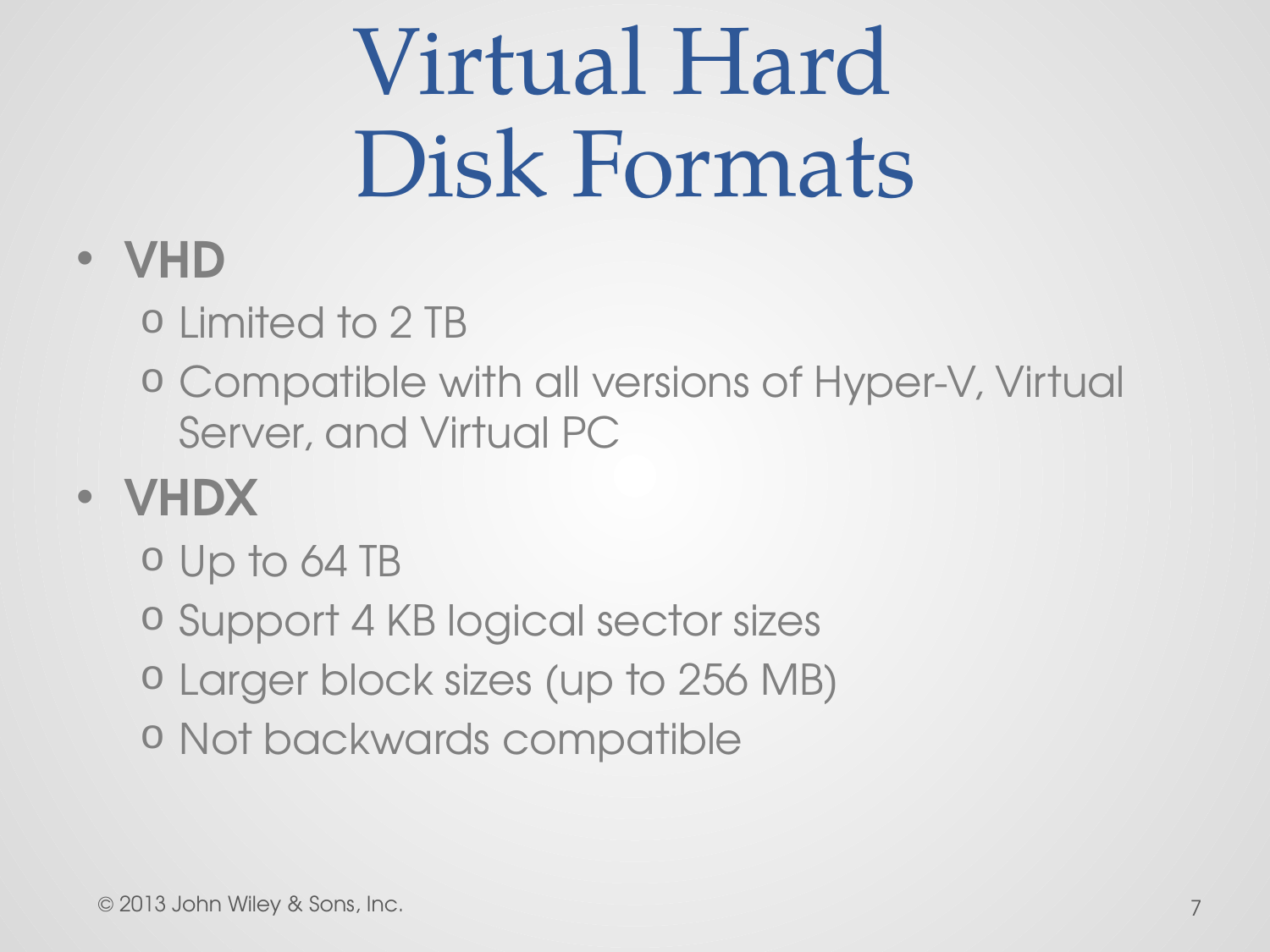

# Virtual Hard Disk Formats
VHD
Limited to 2 TB
Compatible with all versions of Hyper-V, Virtual Server, and Virtual PC
VHDX
Up to 64 TB
Support 4 KB logical sector sizes
Larger block sizes (up to 256 MB)
Not backwards compatible
© 2013 John Wiley & Sons, Inc.
7